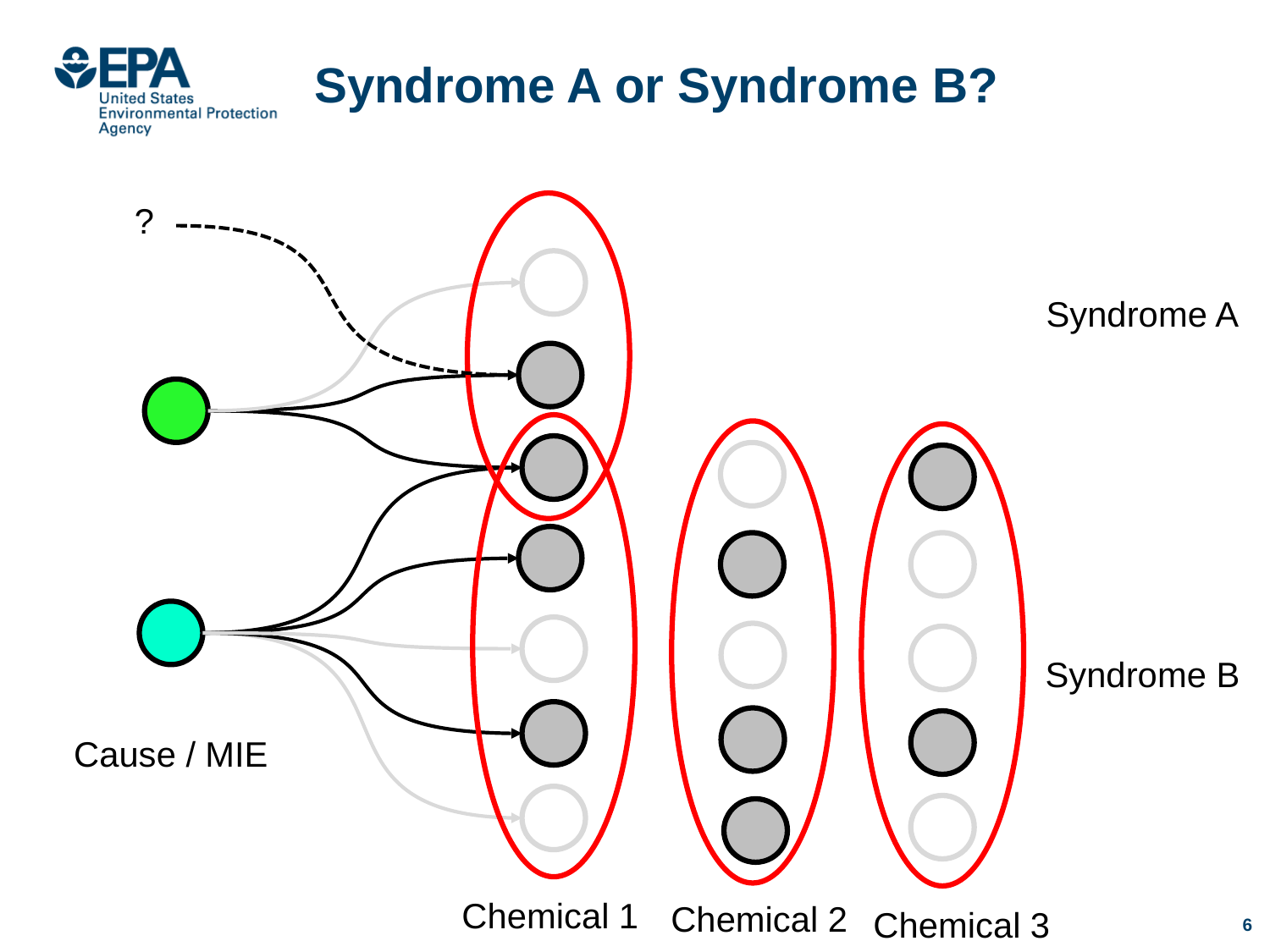

# Syndrome A or Syndrome B?
?

Syndrome A

Syndrome B

Cause / MIE

Chemical 1
Chemical 2
Chemical 3
6